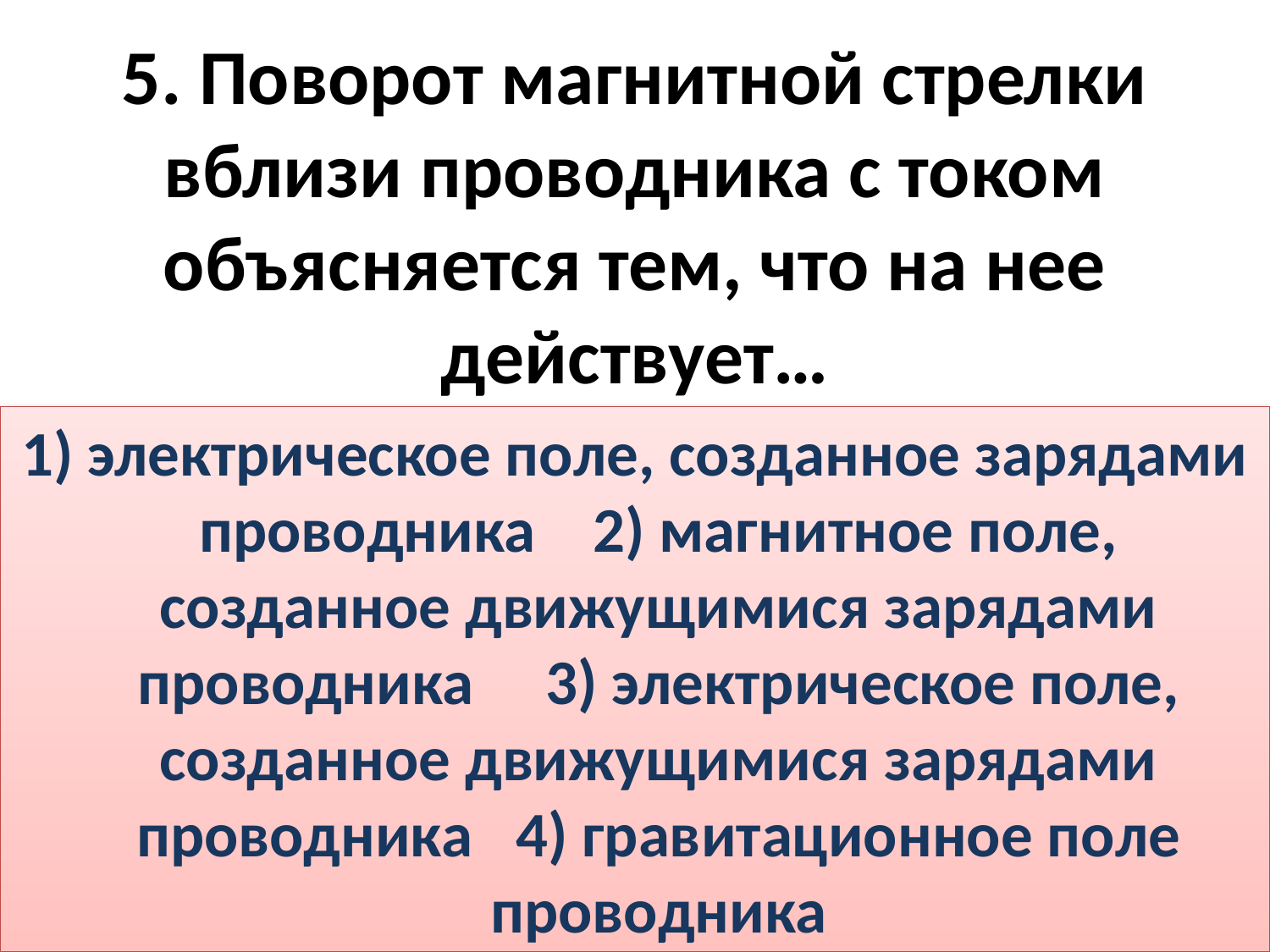

# 5. Поворот магнитной стрелки вблизи проводника с током объясняется тем, что на нее действует…
1) электрическое поле, созданное зарядами проводника    2) магнитное поле, созданное движущимися зарядами проводника     3) электрическое поле, созданное движущимися зарядами проводника   4) гравитационное поле проводника